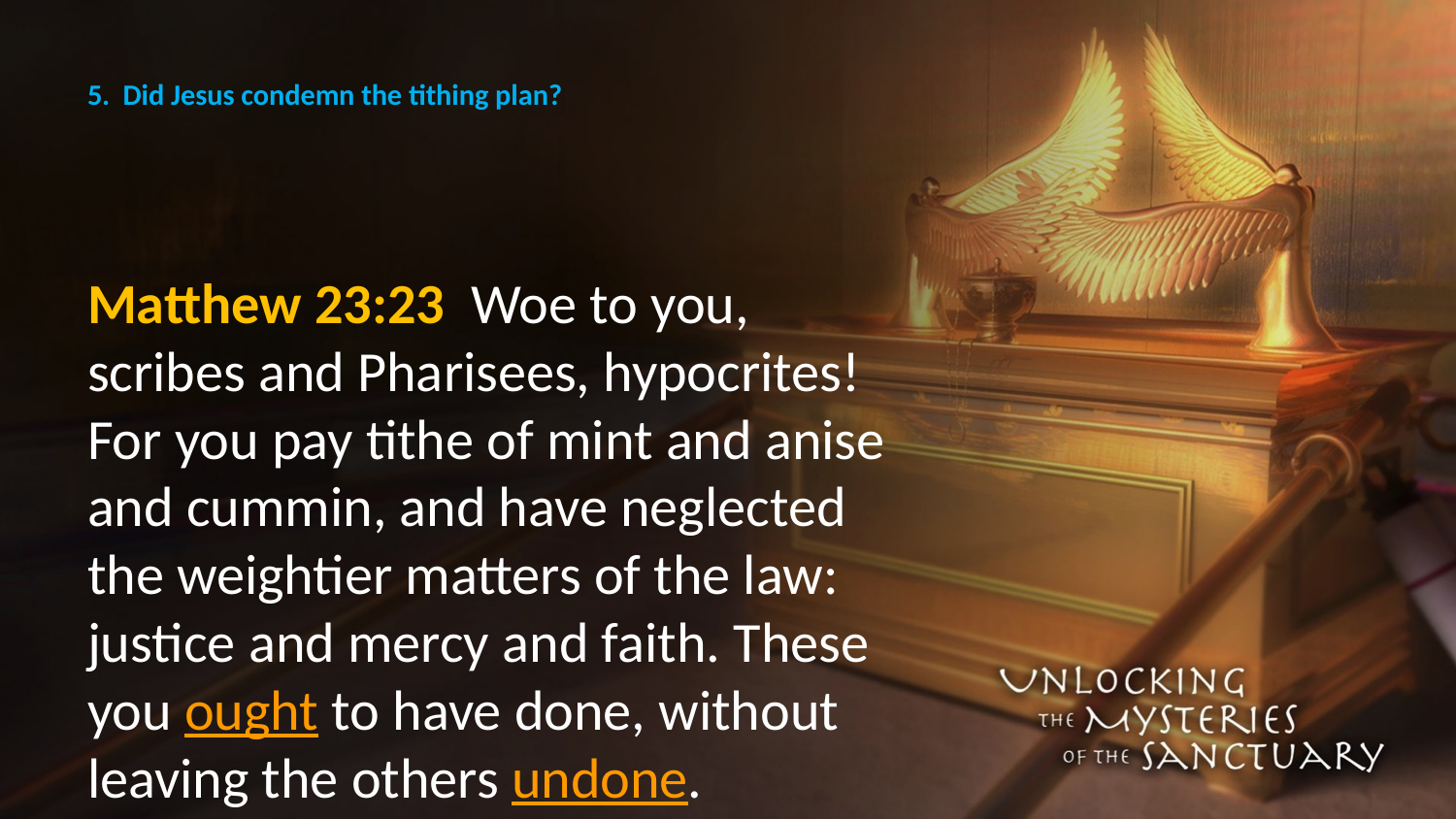

# 5.  Did Jesus condemn the tithing plan?

Matthew 23:23  Woe to you, scribes and Pharisees, hypocrites! For you pay tithe of mint and anise and cummin, and have neglected the weightier matters of the law: justice and mercy and faith. These you ought to have done, without leaving the others undone.